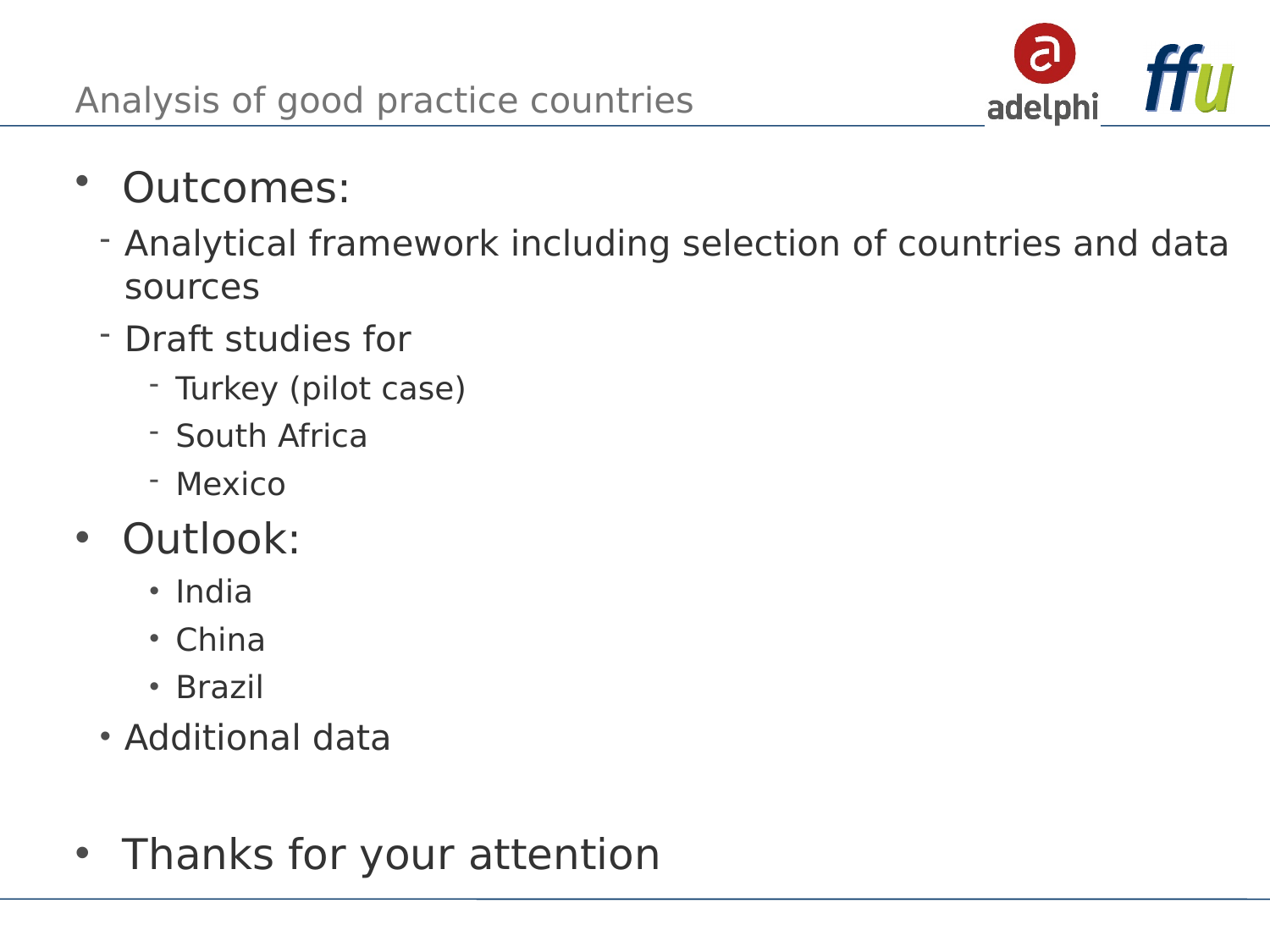

# Analysis of good practice countries
Outcomes:
Analytical framework including selection of countries and data sources
Draft studies for
Turkey (pilot case)
South Africa
Mexico
Outlook:
India
China
Brazil
Additional data

Thanks for your attention